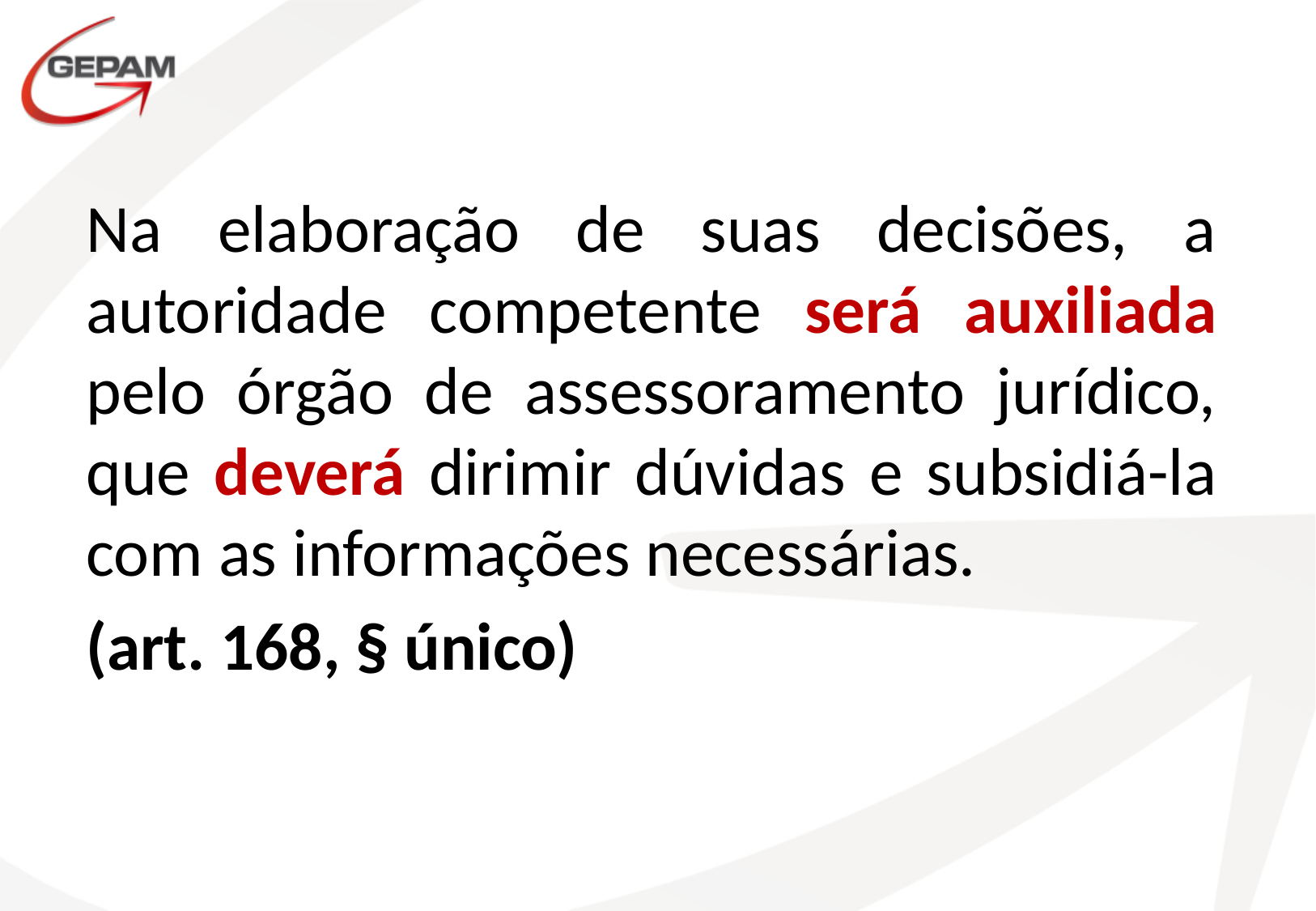

Na elaboração de suas decisões, a autoridade competente será auxiliada pelo órgão de assessoramento jurídico, que deverá dirimir dúvidas e subsidiá-la com as informações necessárias.
(art. 168, § único)